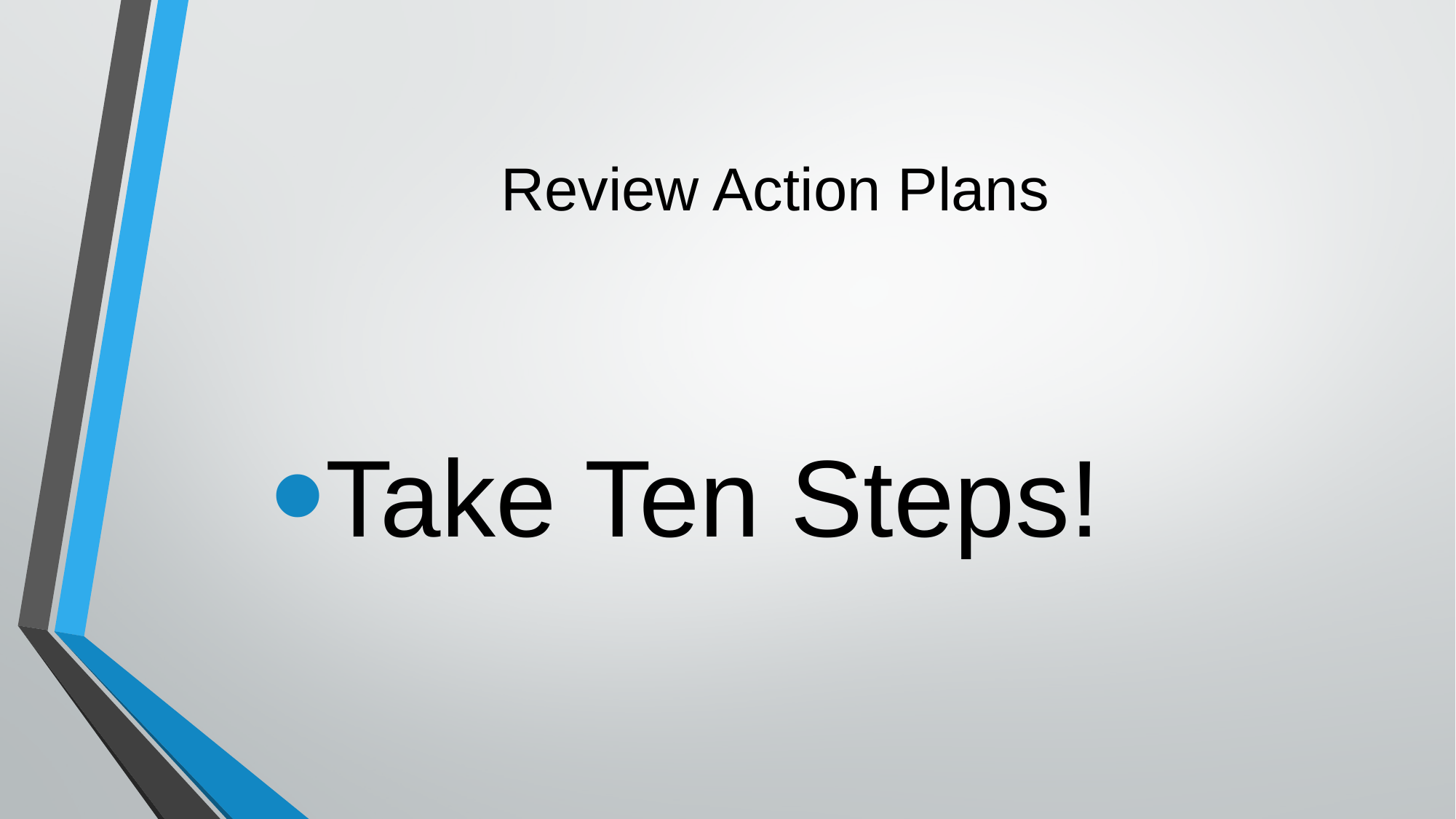

# Review Action Plans
Take Ten Steps!